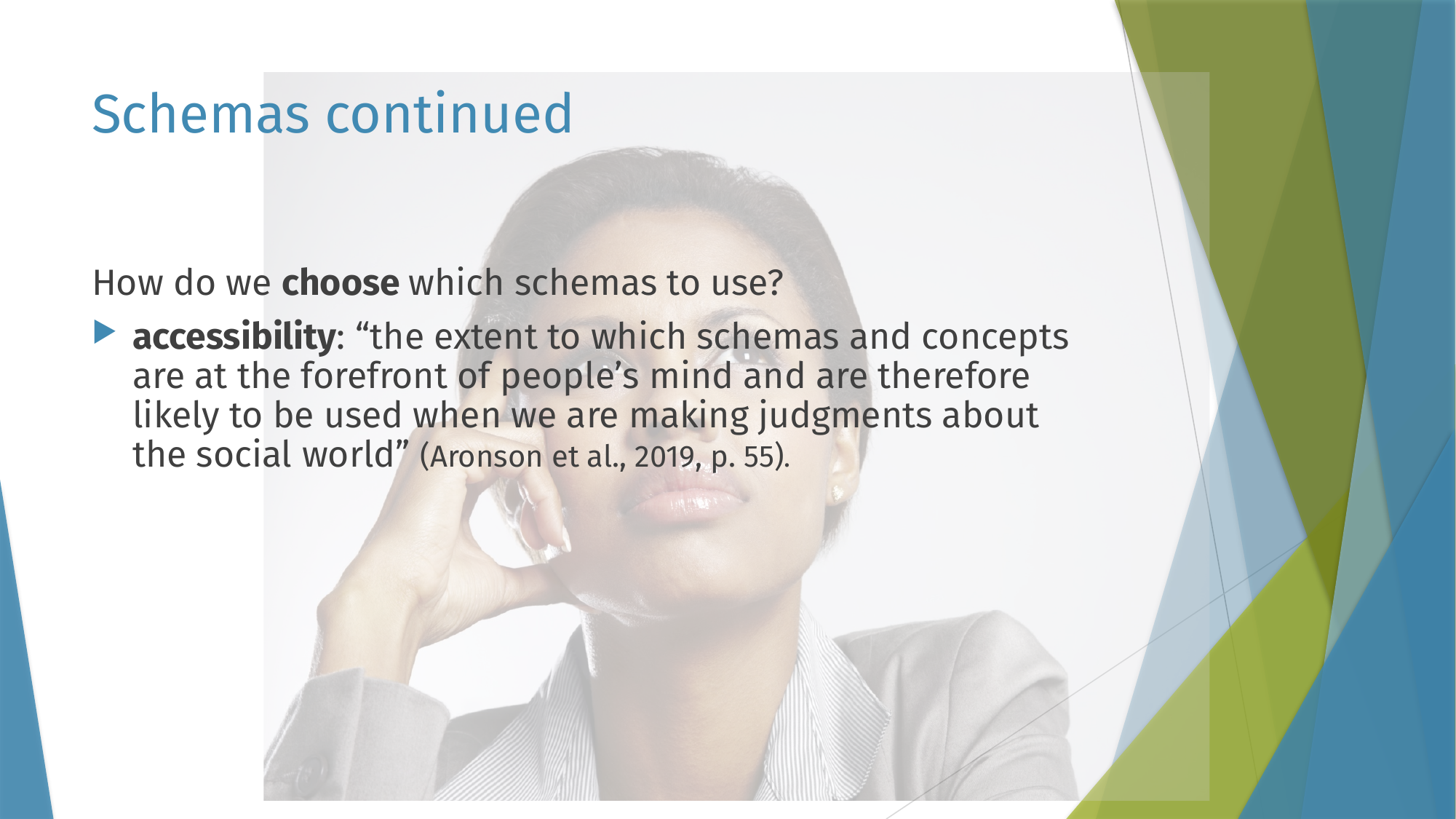

# Schemas continued

How do we choose which schemas to use?
accessibility: “the extent to which schemas and concepts are at the forefront of people’s mind and are therefore likely to be used when we are making judgments about the social world” (Aronson et al., 2019, p. 55).